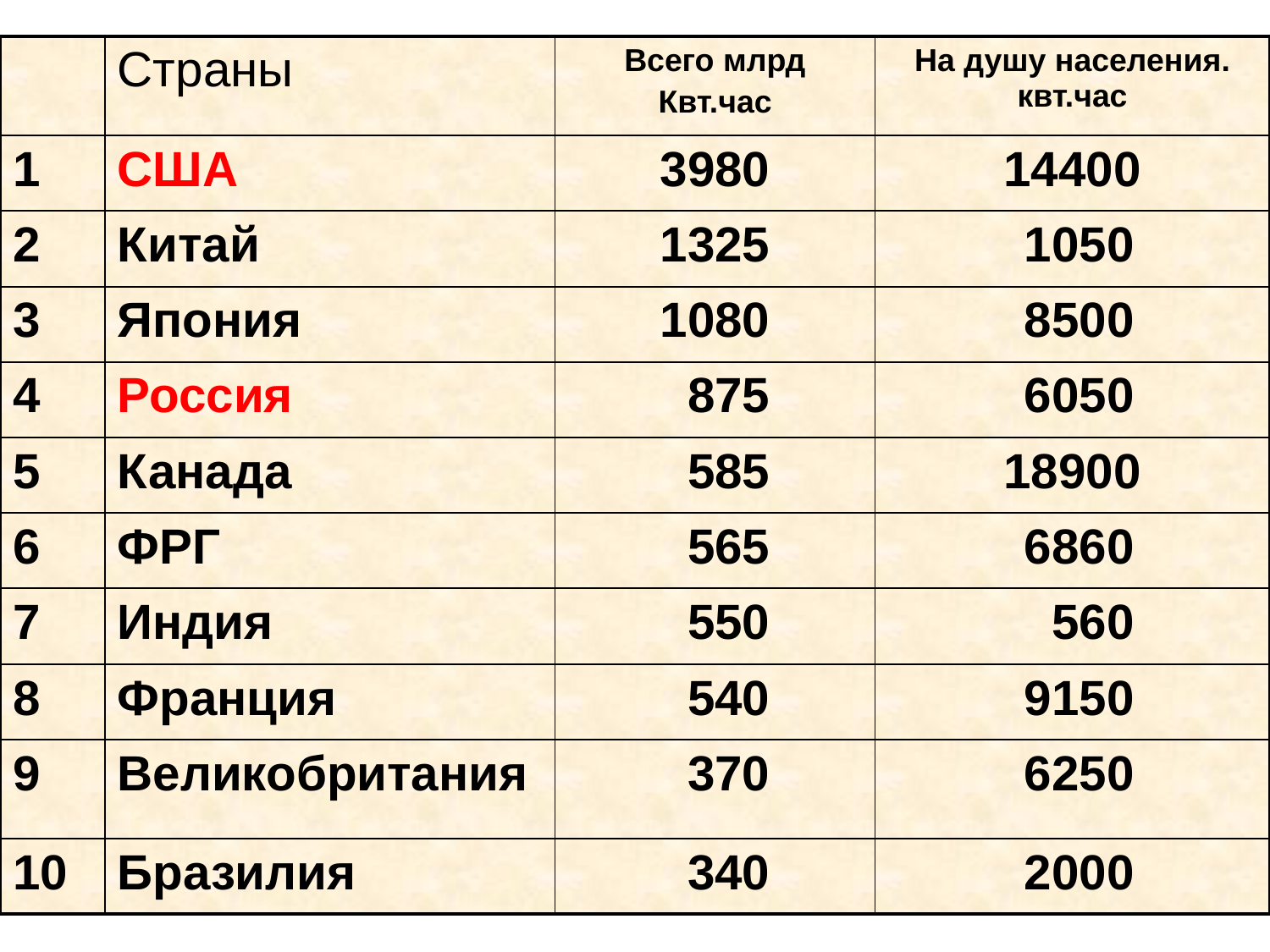

|  | Страны | Всего млрд Квт.час | На душу населения. квт.час |
| --- | --- | --- | --- |
| 1 | США | 3980 | 14400 |
| 2 | Китай | 1325 | 1050 |
| 3 | Япония | 1080 | 8500 |
| 4 | Россия | 875 | 6050 |
| 5 | Канада | 585 | 18900 |
| 6 | ФРГ | 565 | 6860 |
| 7 | Индия | 550 | 560 |
| 8 | Франция | 540 | 9150 |
| 9 | Великобритания | 370 | 6250 |
| 10 | Бразилия | 340 | 2000 |
# Десять первых стран по выработке электроэнергии в 2000 г.